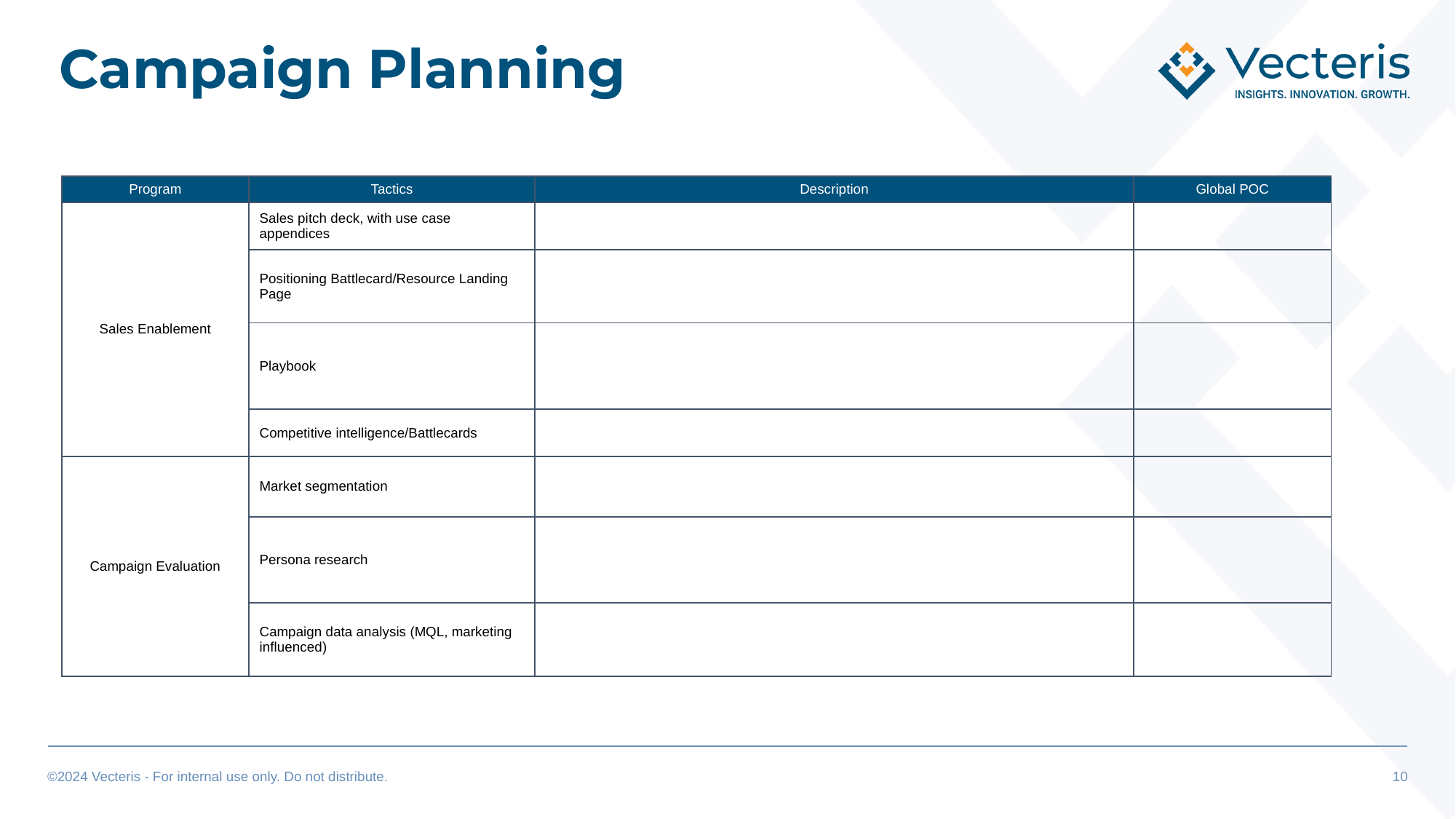

# Campaign Planning
| Program | Tactics | Description | Global POC |
| --- | --- | --- | --- |
| Sales Enablement | Sales pitch deck, with use case appendices |  |  |
|  | Positioning Battlecard/Resource Landing Page |  |  |
|  | Playbook |  |  |
|  | Competitive intelligence/Battlecards |  |  |
| Campaign Evaluation | Market segmentation |  |  |
|  | Persona research |  |  |
|  | Campaign data analysis (MQL, marketing influenced) |  |  |